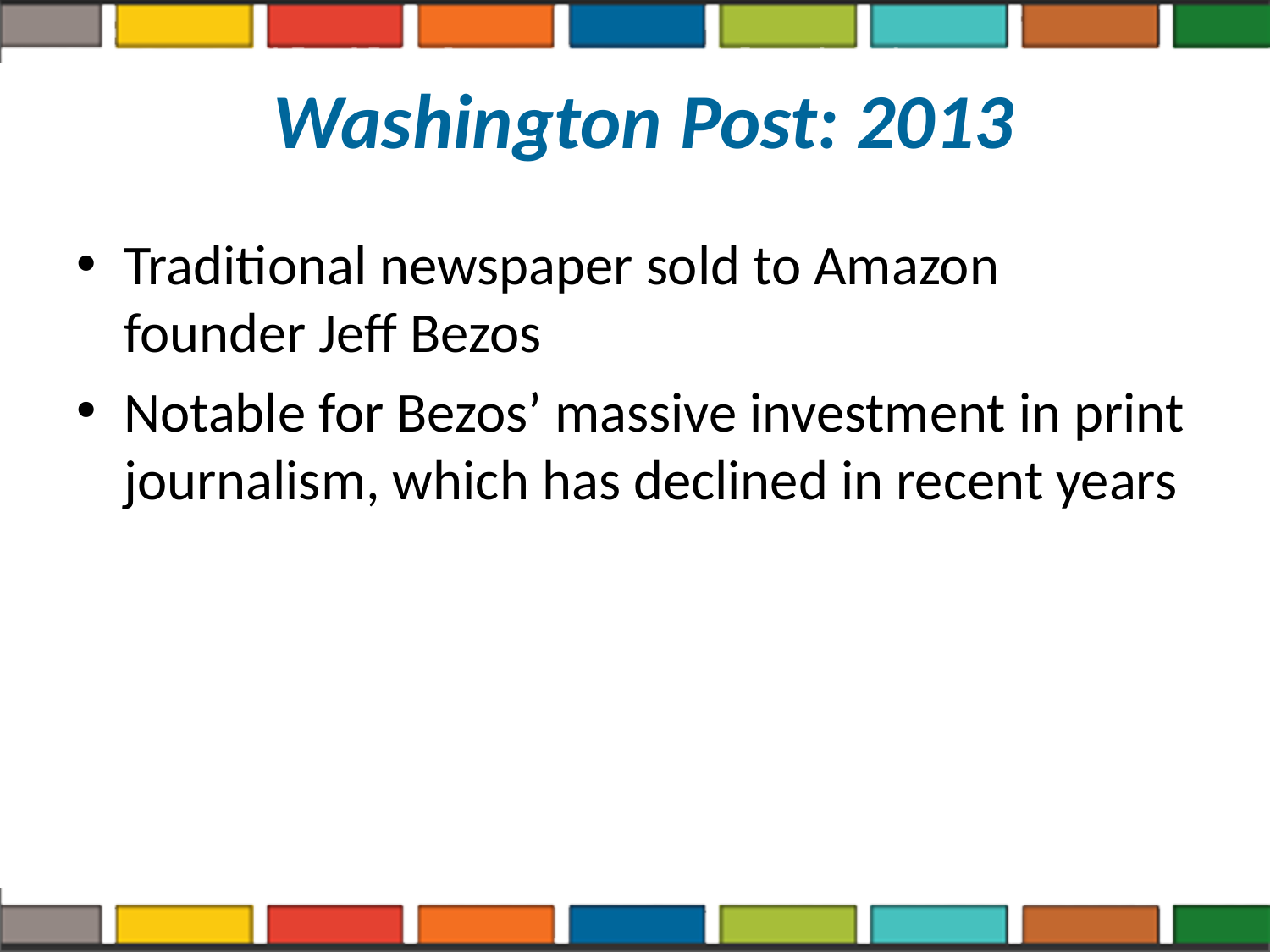

# Washington Post: 2013
Traditional newspaper sold to Amazon founder Jeff Bezos
Notable for Bezos’ massive investment in print journalism, which has declined in recent years